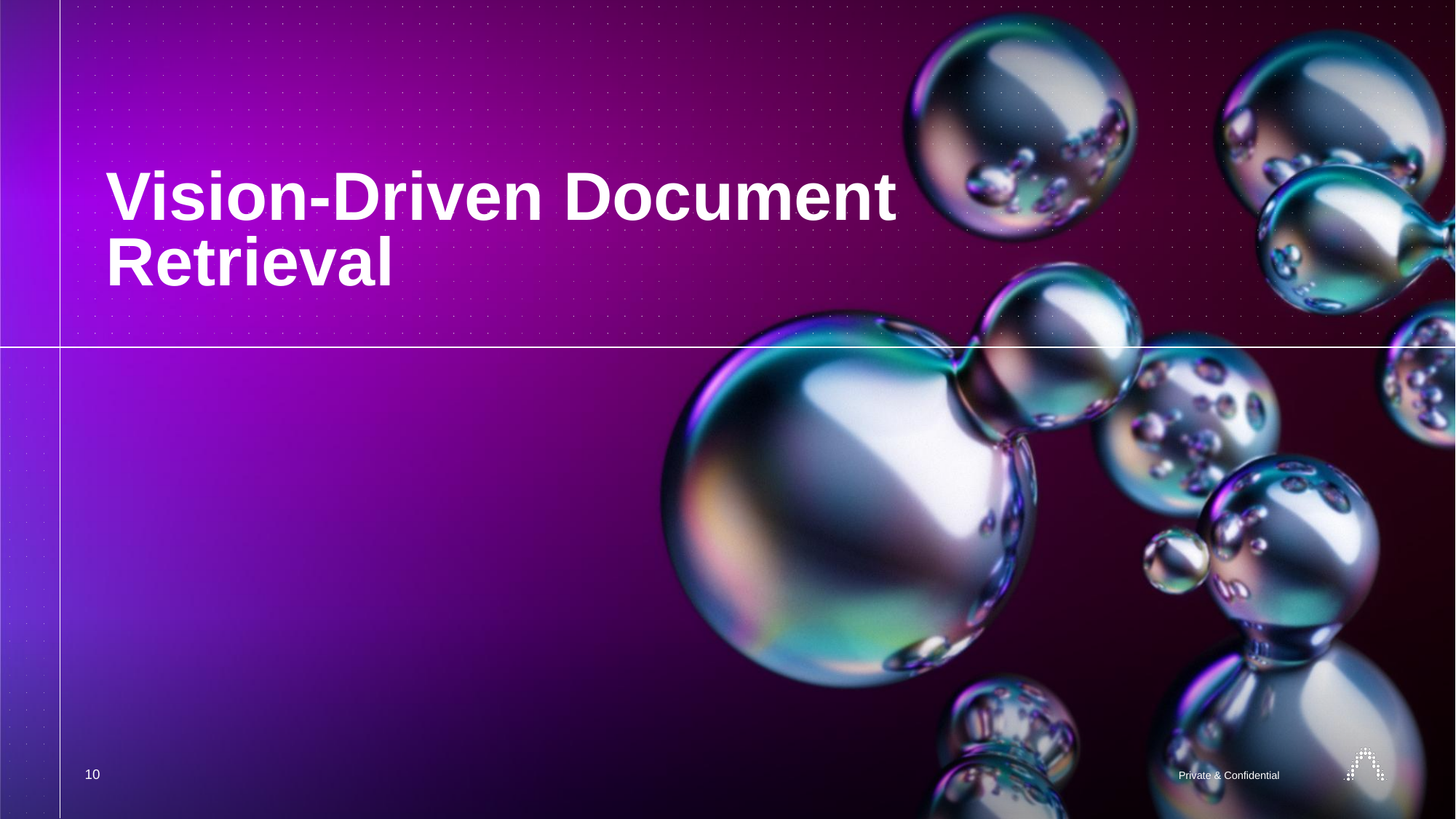

# Vision-Driven Document Retrieval
10
Private & Confidential